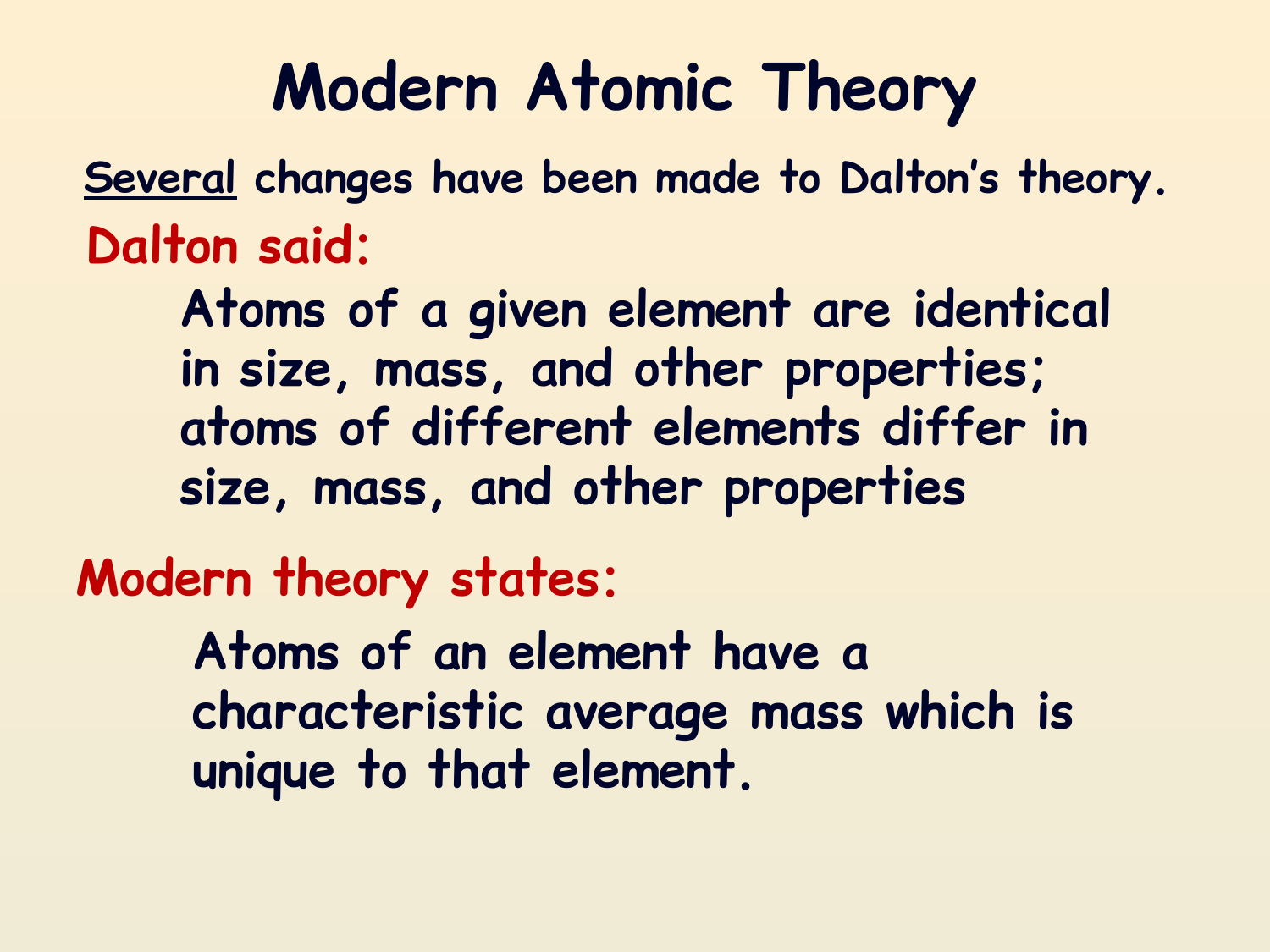

# Modern Atomic Theory
Several changes have been made to Dalton’s theory.
Dalton said:
Atoms of a given element are identical in size, mass, and other properties; atoms of different elements differ in size, mass, and other properties
Modern theory states:
Atoms of an element have a characteristic average mass which is unique to that element.